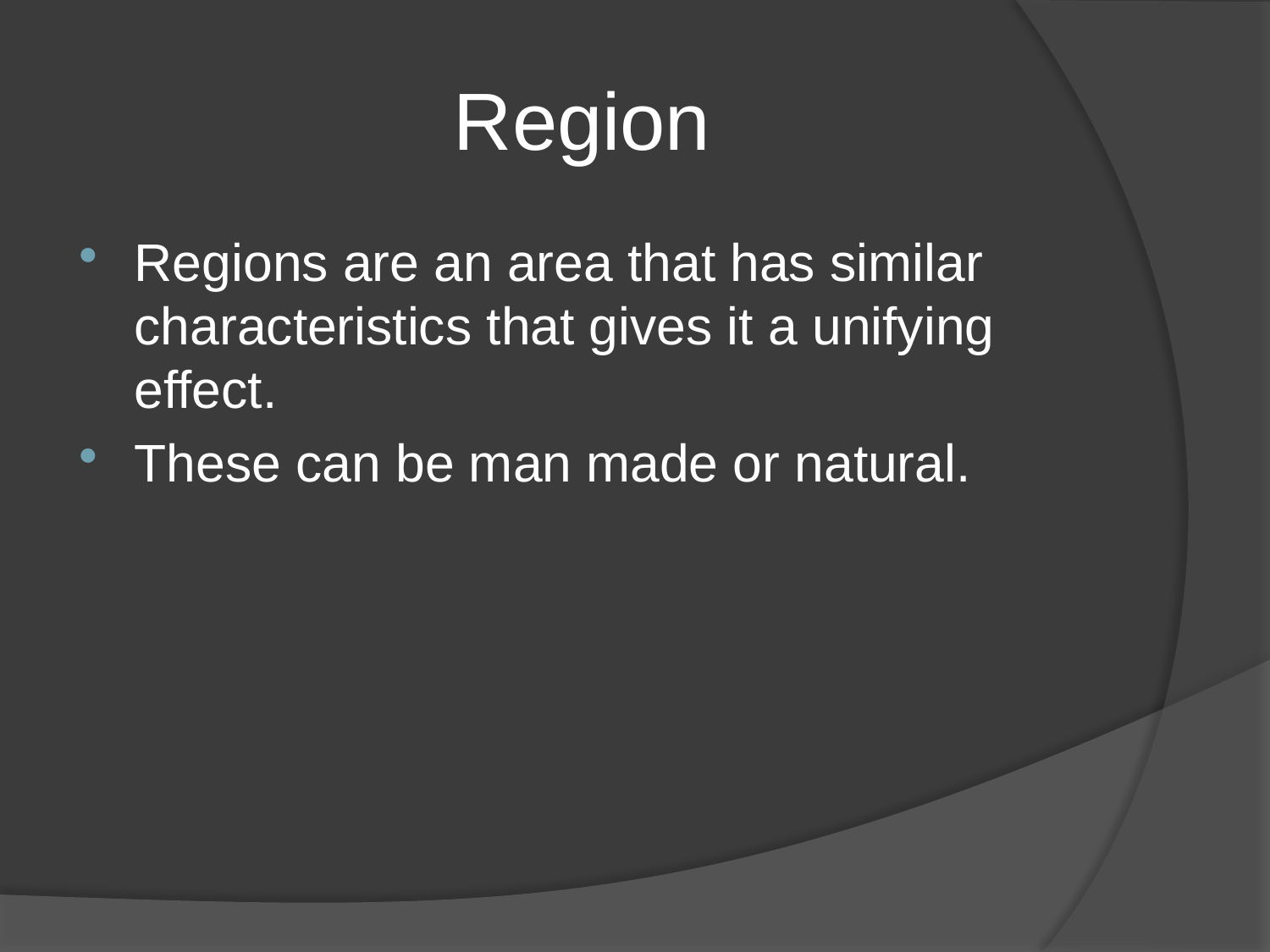

# Region
Regions are an area that has similar characteristics that gives it a unifying effect.
These can be man made or natural.